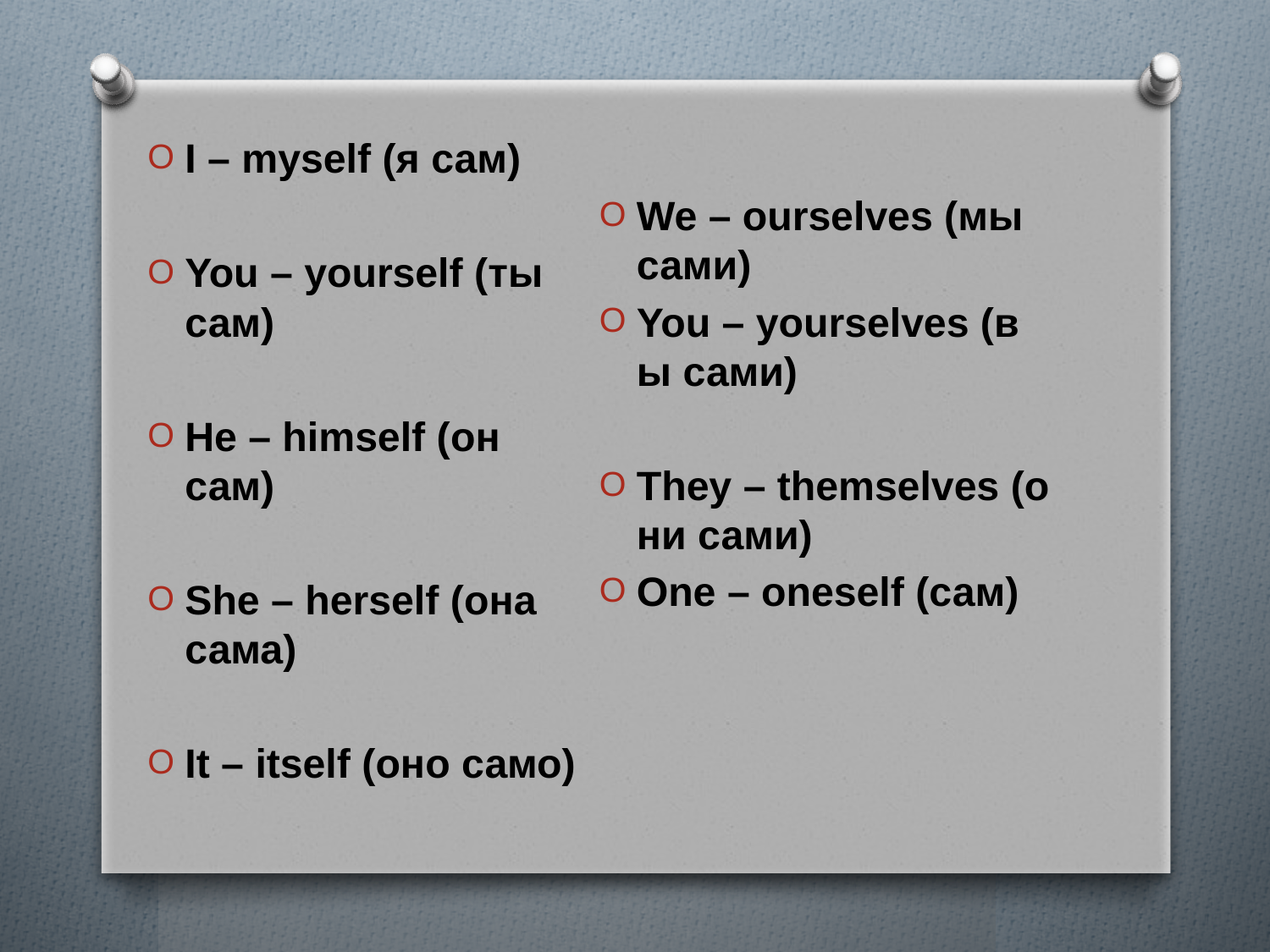

I – myself (я сам)

You – yourself (ты сам)

He – himself (он сам)

She – herself (она сама)

It – itself (оно само)

We – ourselves (мы сами)
You – yourselves (вы сами)

They – themselves (они сами)
One – oneself (сам)